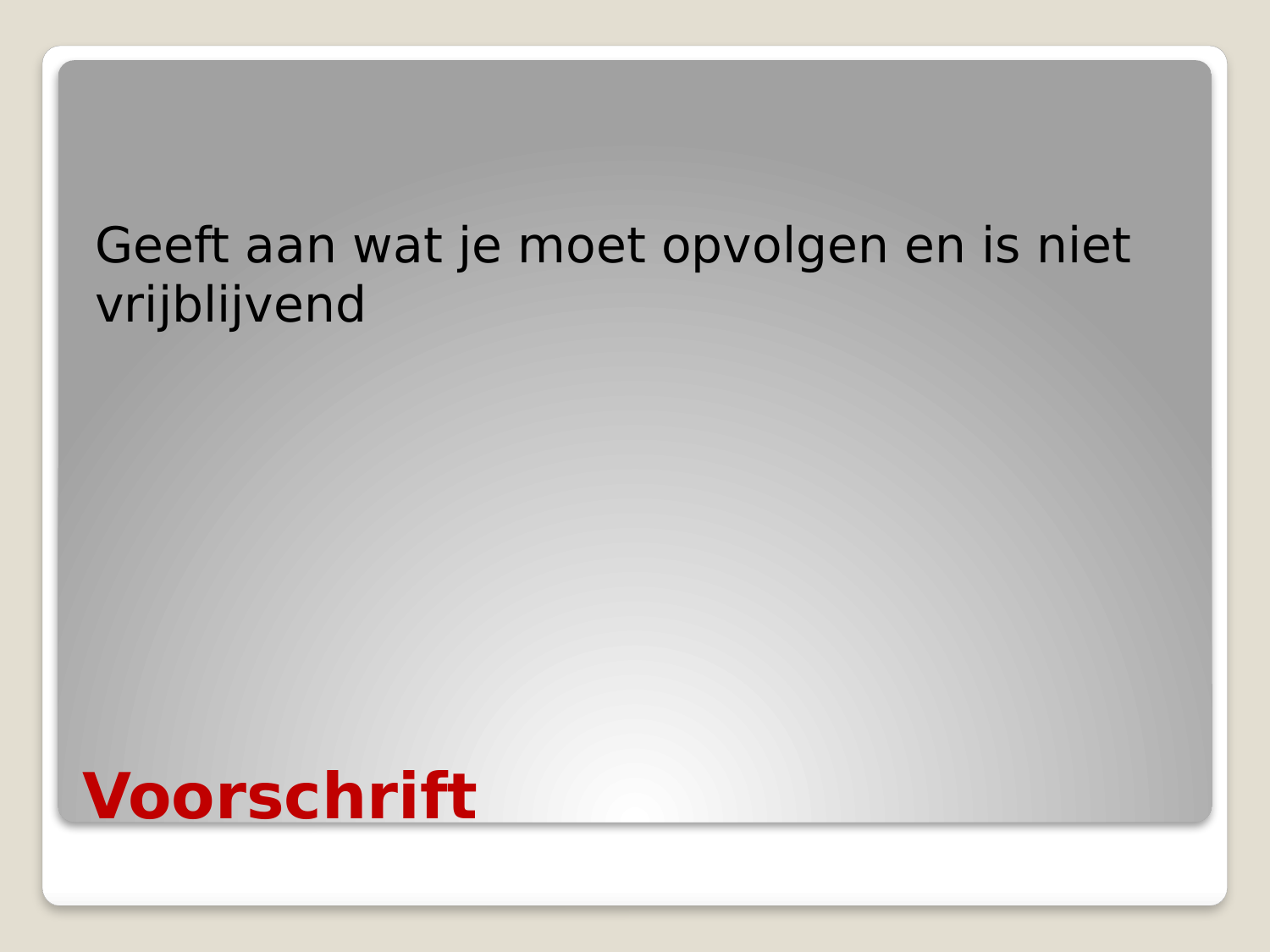

Geeft aan wat je moet opvolgen en is niet vrijblijvend
# Voorschrift